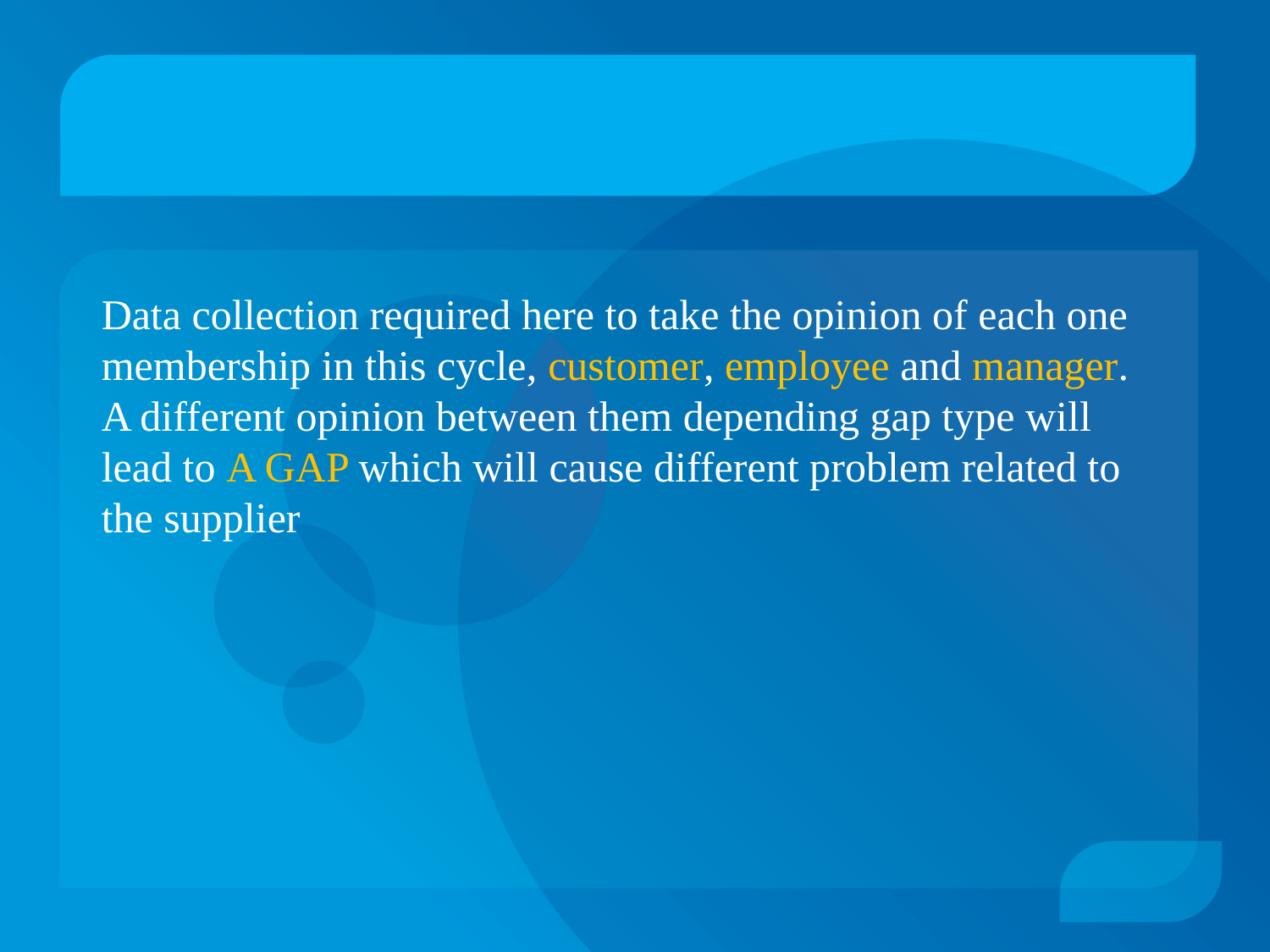

Data collection required here to take the opinion of each one membership in this cycle, customer, employee and manager. A different opinion between them depending gap type will lead to A GAP which will cause different problem related to the supplier